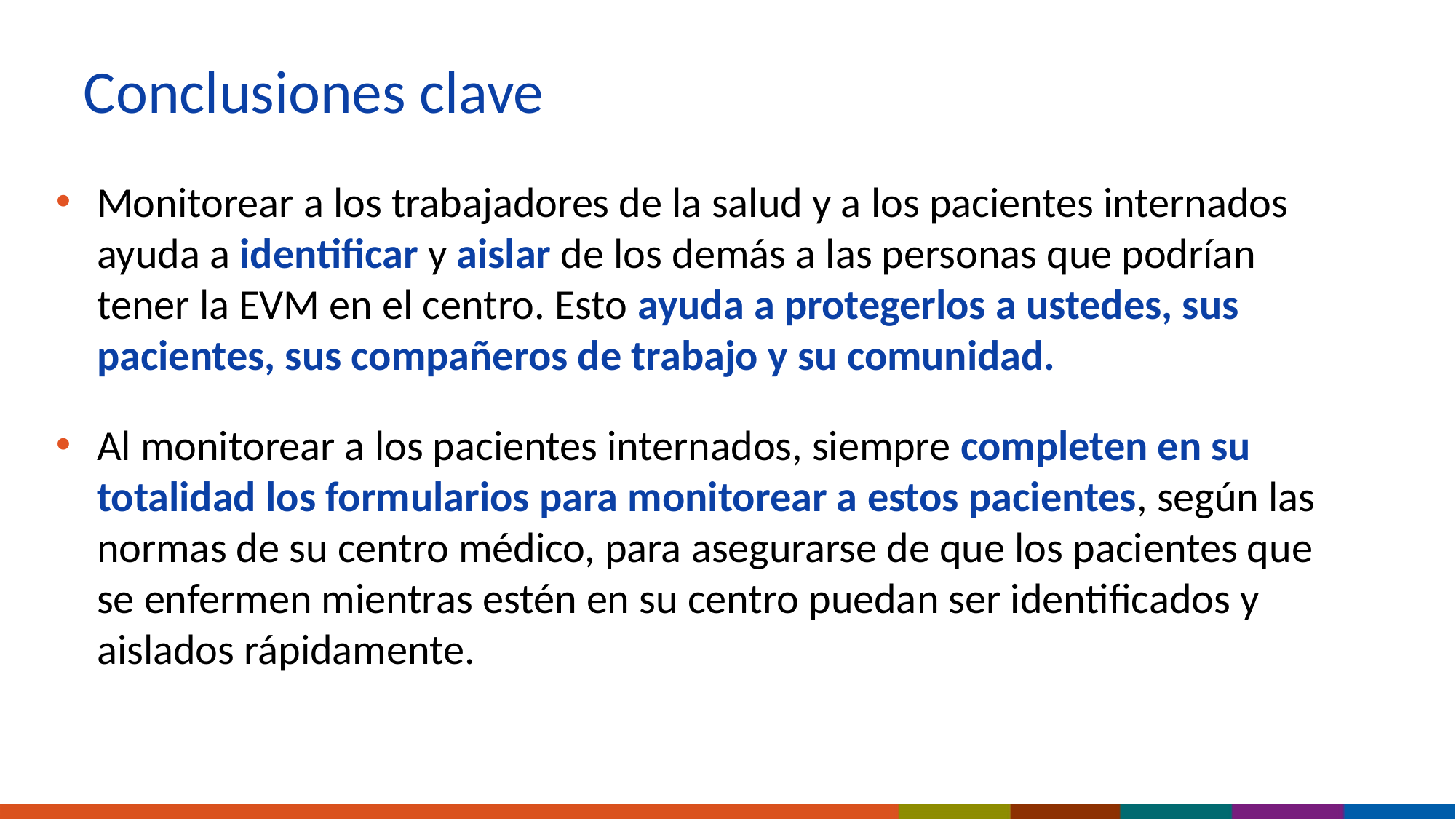

# Conclusiones clave
Monitorear a los trabajadores de la salud y a los pacientes internados ayuda a identificar y aislar de los demás a las personas que podrían tener la EVM en el centro. Esto ayuda a protegerlos a ustedes, sus pacientes, sus compañeros de trabajo y su comunidad.
Al monitorear a los pacientes internados, siempre completen en su totalidad los formularios para monitorear a estos pacientes, según las normas de su centro médico, para asegurarse de que los pacientes que se enfermen mientras estén en su centro puedan ser identificados y aislados rápidamente.